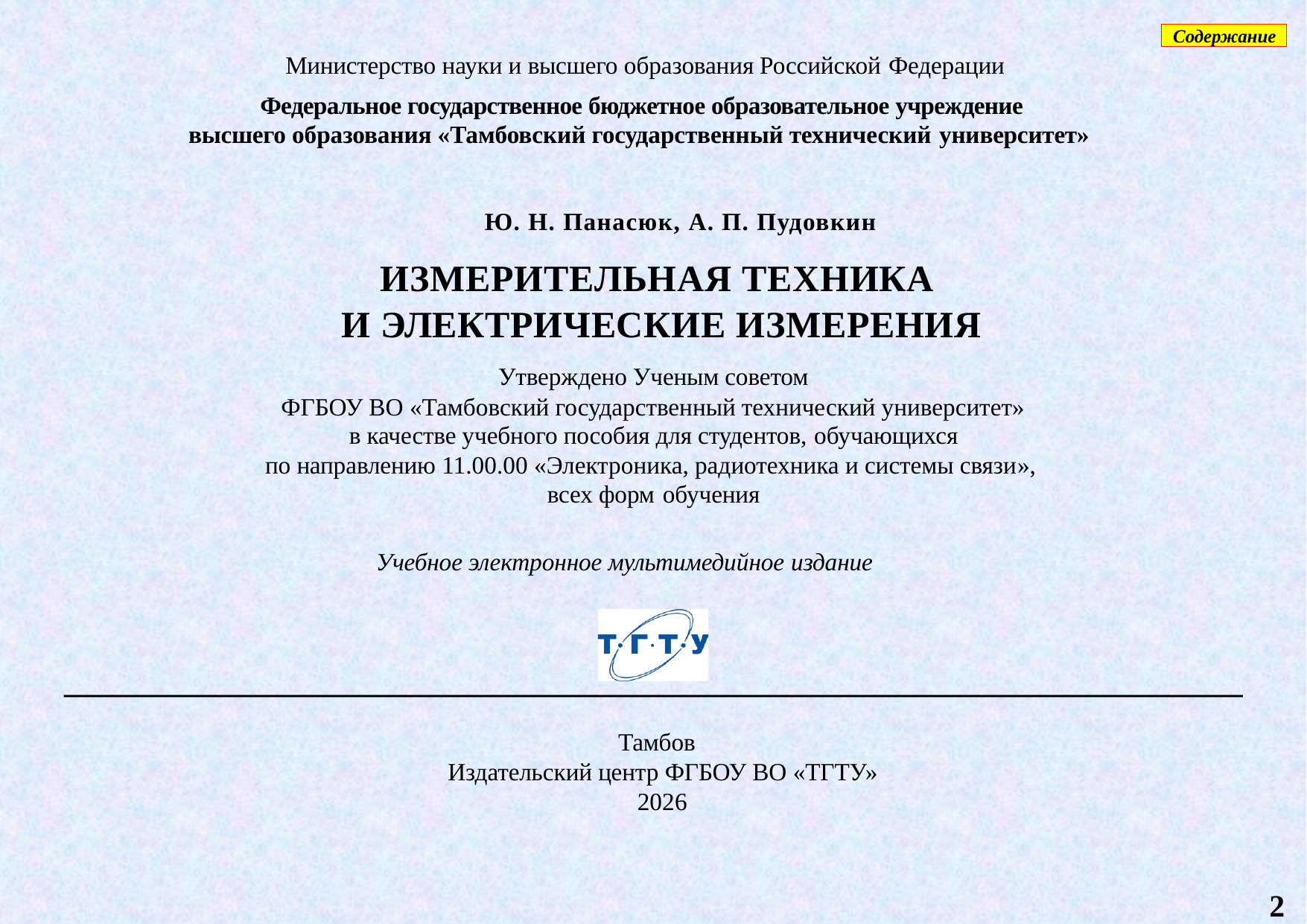

Содержание
Министерство науки и высшего образования Российской Федерации

Федеральное государственное бюджетное образовательное учреждение  высшего образования «Тамбовский государственный технический университет»

Ю. Н. Панасюк, А. П. Пудовкин
ИЗМЕРИТЕЛЬНАЯ ТЕХНИКА
И ЭЛЕКТРИЧЕСКИЕ ИЗМЕРЕНИЯ
Утверждено Ученым советом
ФГБОУ ВО «Тамбовский государственный технический университет»
в качестве учебного пособия для студентов, обучающихся
по направлению 11.00.00 «Электроника, радиотехника и системы связи»,
всех форм обучения

Учебное электронное мультимедийное издание

Тамбов
Издательский центр ФГБОУ ВО «ТГТУ»
2026
2